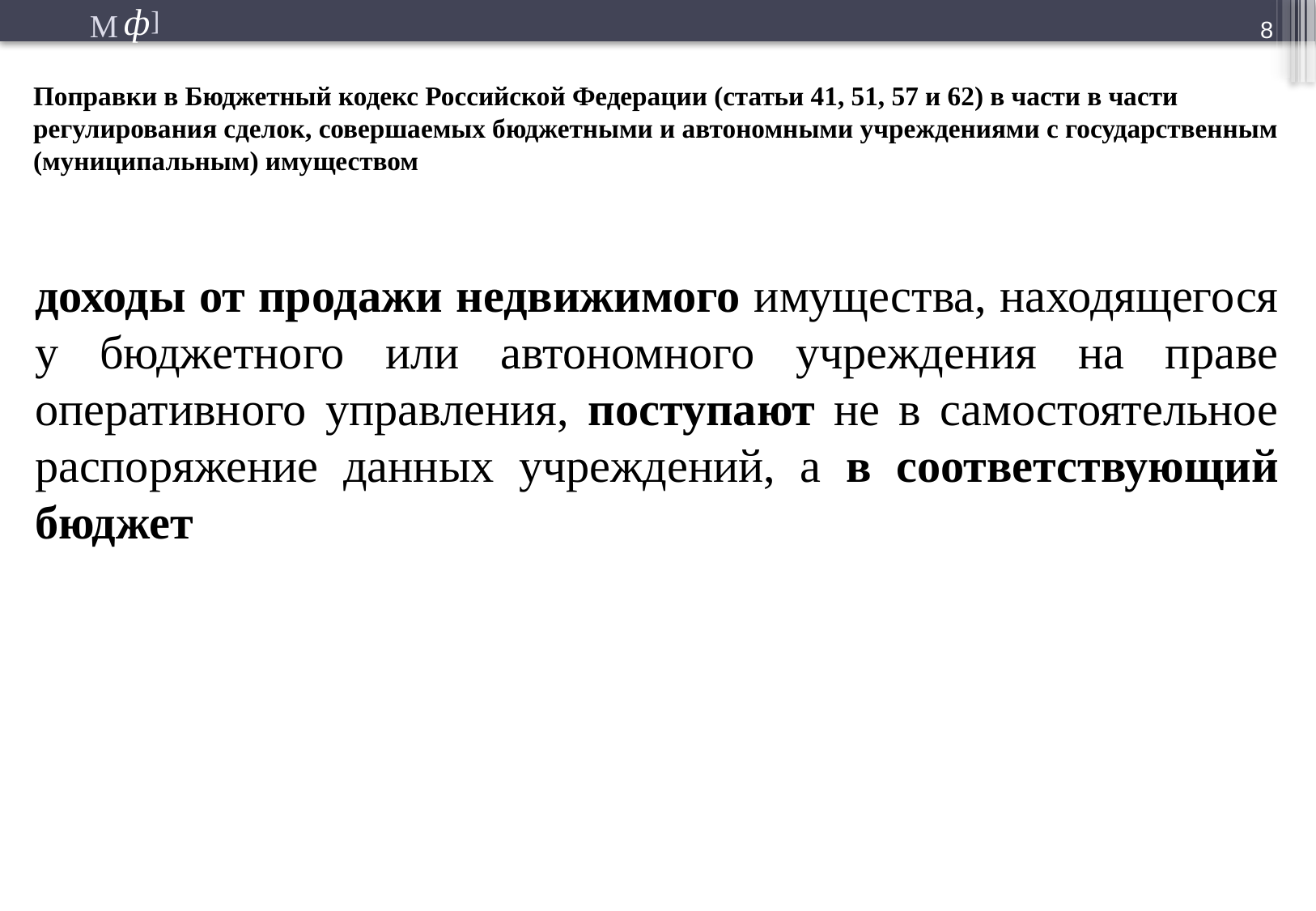

8
# Поправки в Бюджетный кодекс Российской Федерации (статьи 41, 51, 57 и 62) в части в части регулирования сделок, совершаемых бюджетными и автономными учреждениями с государственным (муниципальным) имуществом

доходы от продажи недвижимого имущества, находящегося у бюджетного или автономного учреждения на праве оперативного управления, поступают не в самостоятельное распоряжение данных учреждений, а в соответствующий бюджет